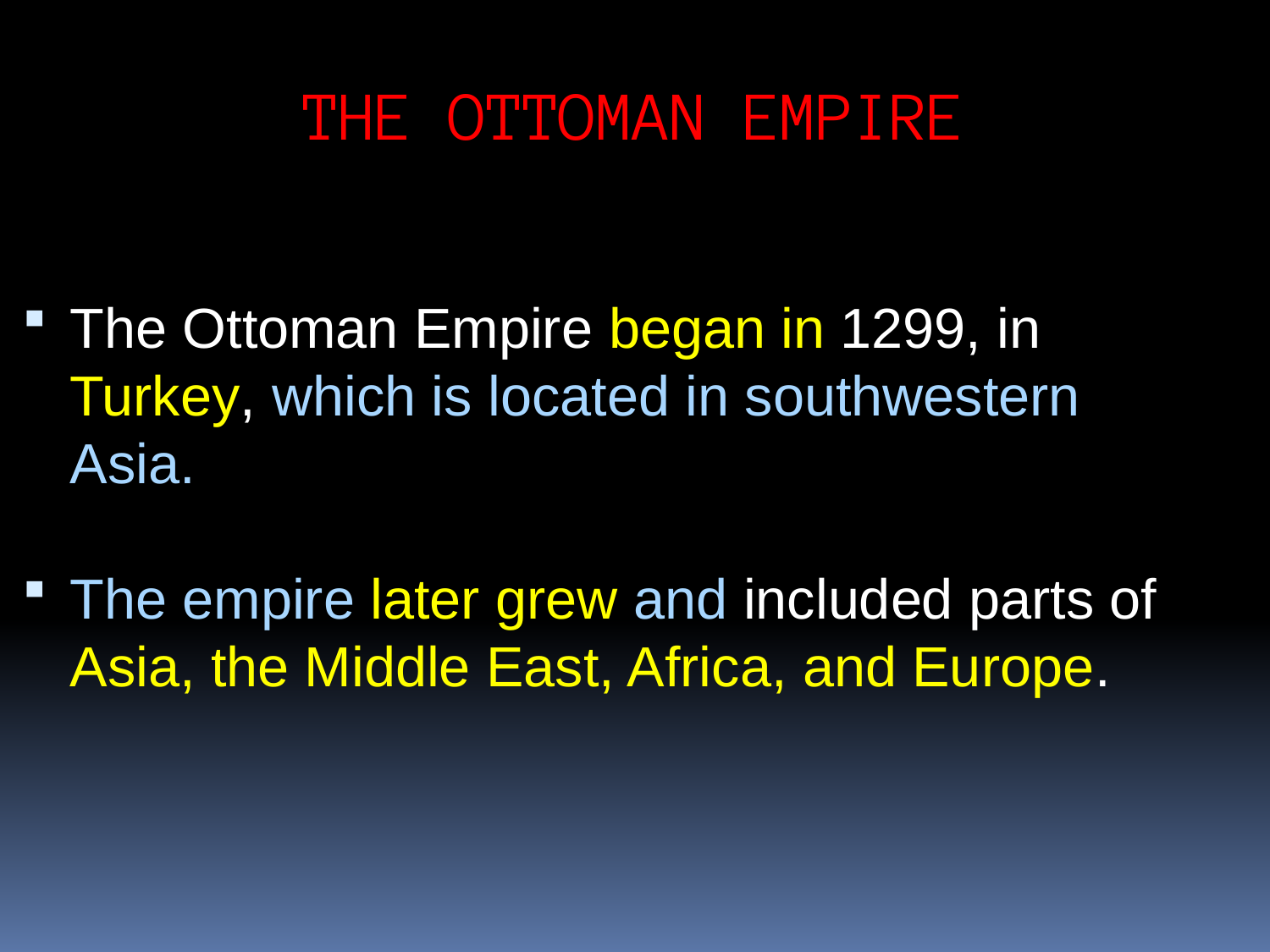

THE OTTOMAN EMPIRE
The Ottoman Empire began in 1299, in Turkey, which is located in southwestern Asia.

The empire later grew and included parts of Asia, the Middle East, Africa, and Europe.